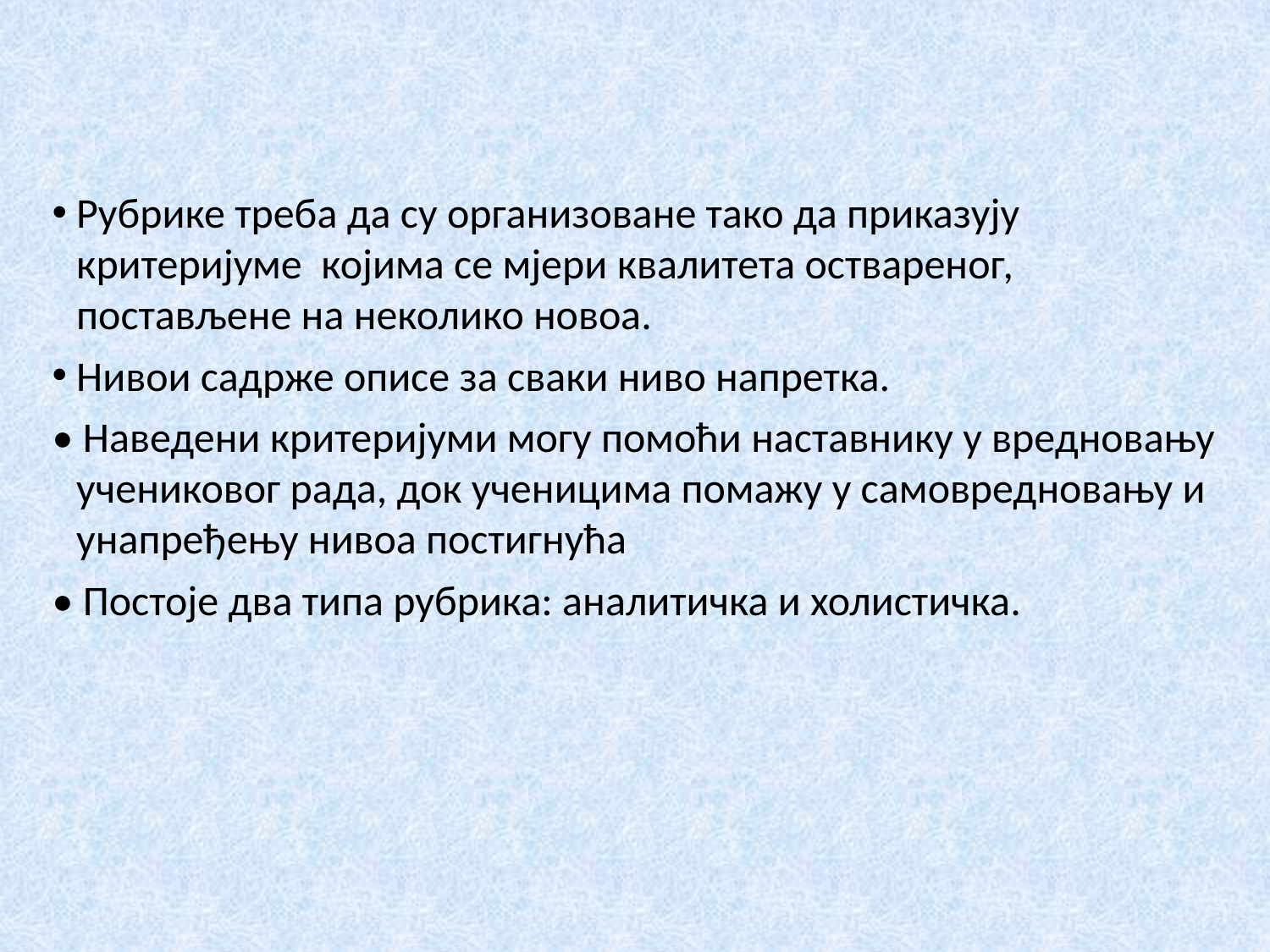

Рубрике треба да су организоване тако да приказују критеријуме  којима се мјери квалитета оствареног, постављене на неколико новоа.
Нивои садрже описе за сваки ниво напретка.
• Наведени критеријуми могу помоћи наставнику у вредновању учениковог рада, док ученицима помажу у самовредновању и унапређењу нивоа постигнућа
• Постоје два типа рубрика: аналитичка и холистичка.